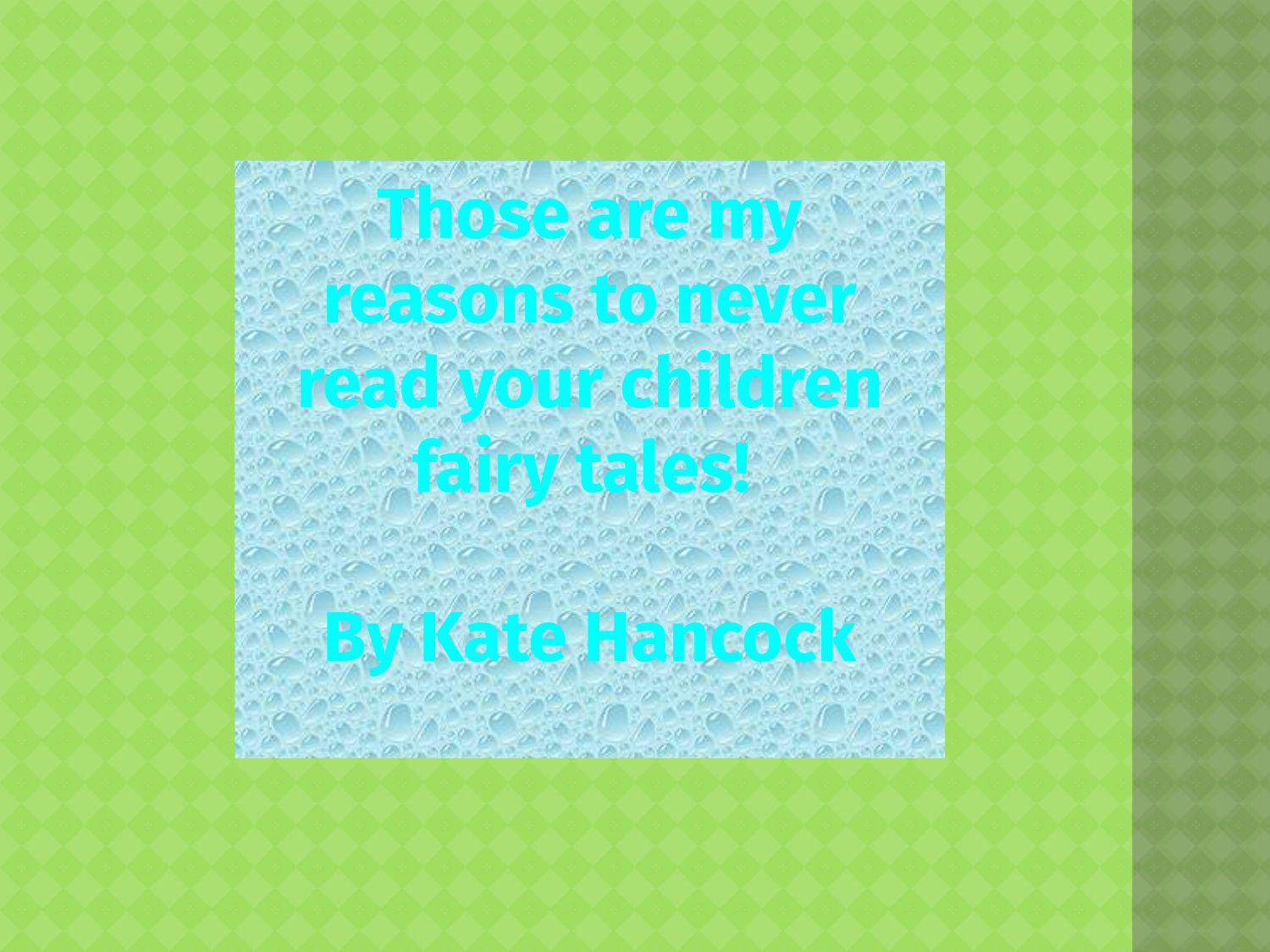

Those are my reasons to never read your children fairy tales!

By Kate Hancock